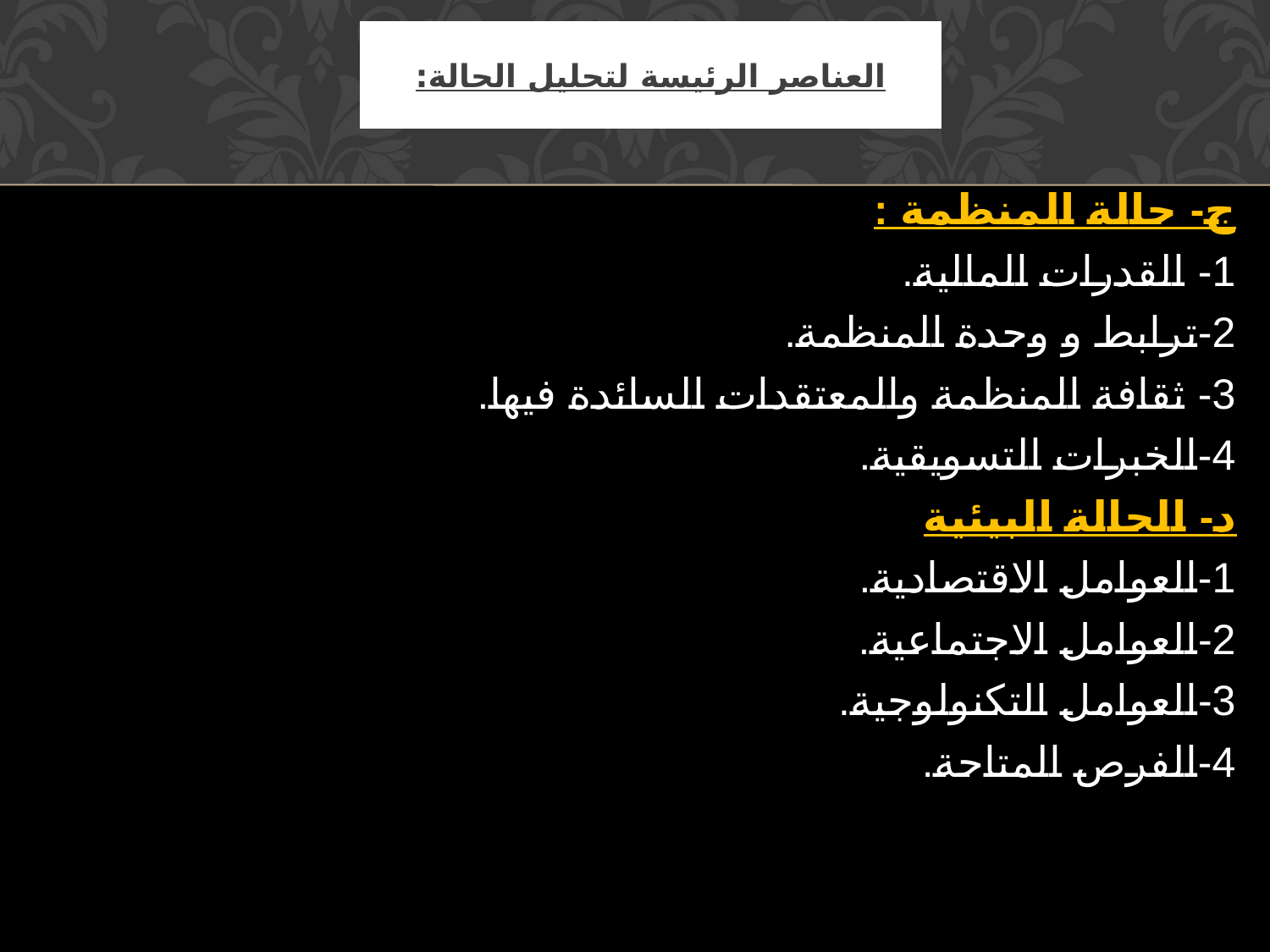

# العناصر الرئيسة لتحليل الحالة:
ج- حالة المنظمة :
1- القدرات المالية.
2-ترابط و وحدة المنظمة.
3- ثقافة المنظمة والمعتقدات السائدة فيها.
4-الخبرات التسويقية.
د- الحالة البيئية
1-العوامل الاقتصادية.
2-العوامل الاجتماعية.
3-العوامل التكنولوجية.
4-الفرص المتاحة.